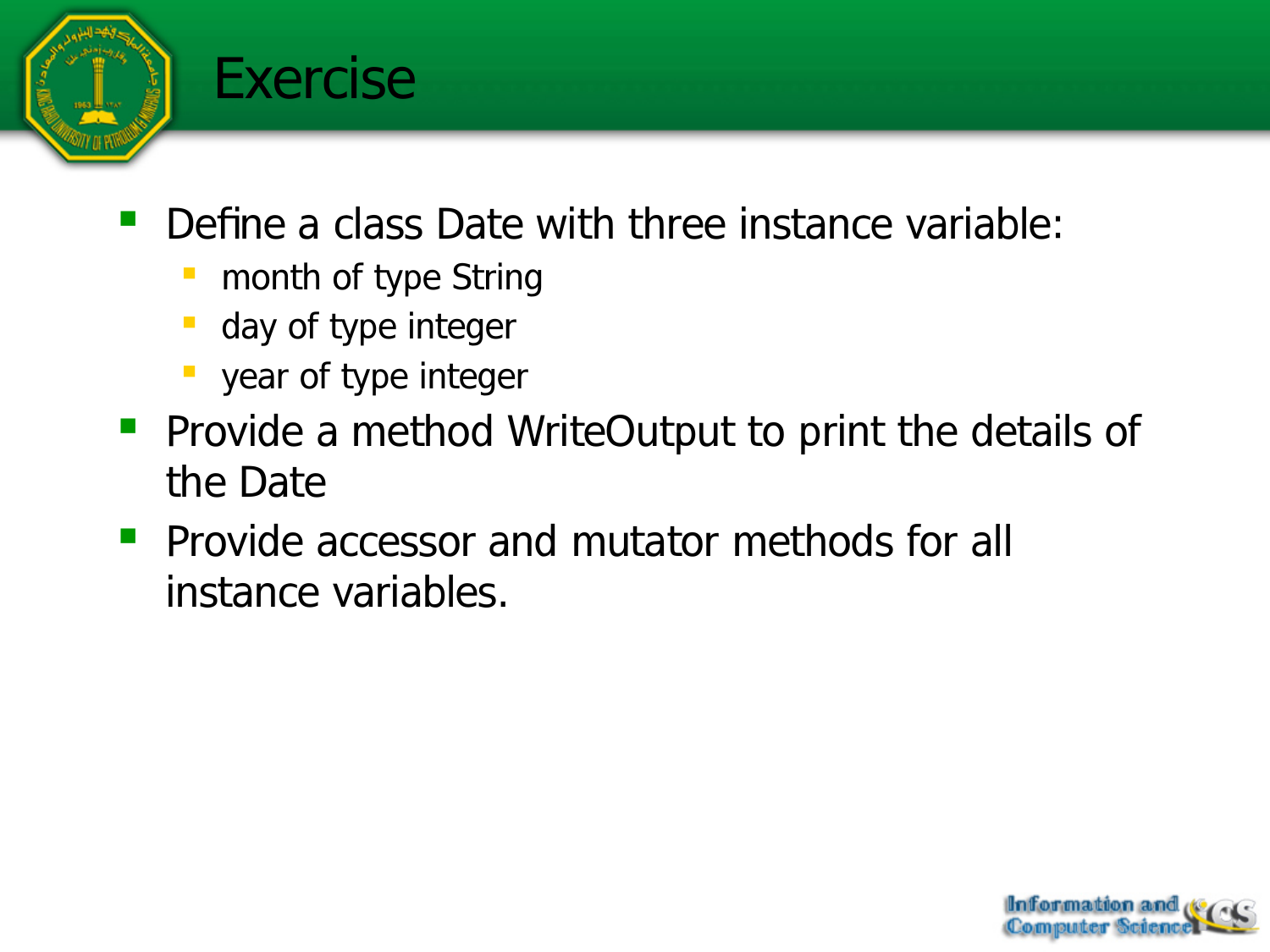

# Exercise
Define a class Date with three instance variable:
month of type String
day of type integer
year of type integer
Provide a method WriteOutput to print the details of the Date
Provide accessor and mutator methods for all instance variables.